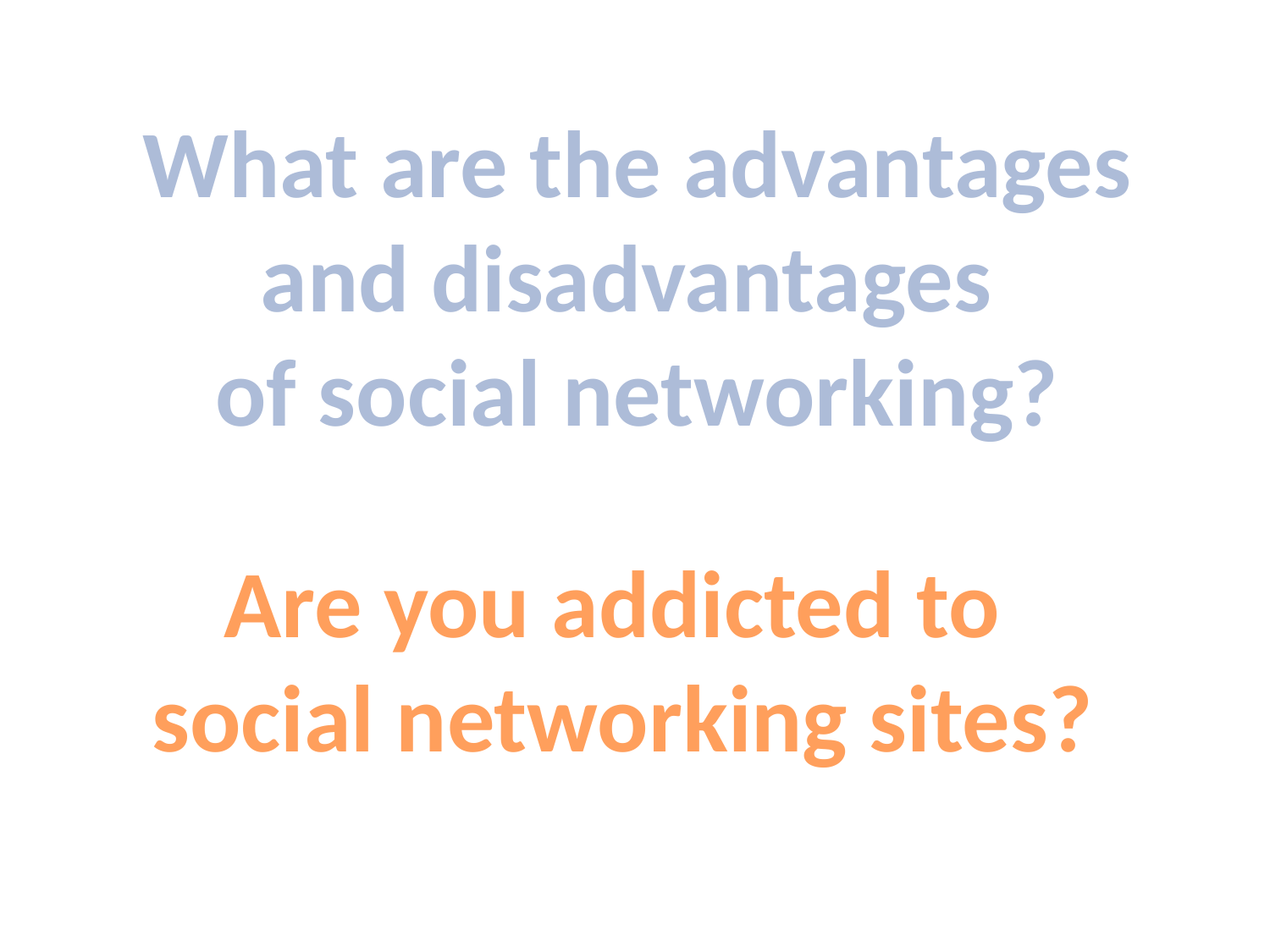

What are the advantages
and disadvantages
of social networking?
Are you addicted to
social networking sites?